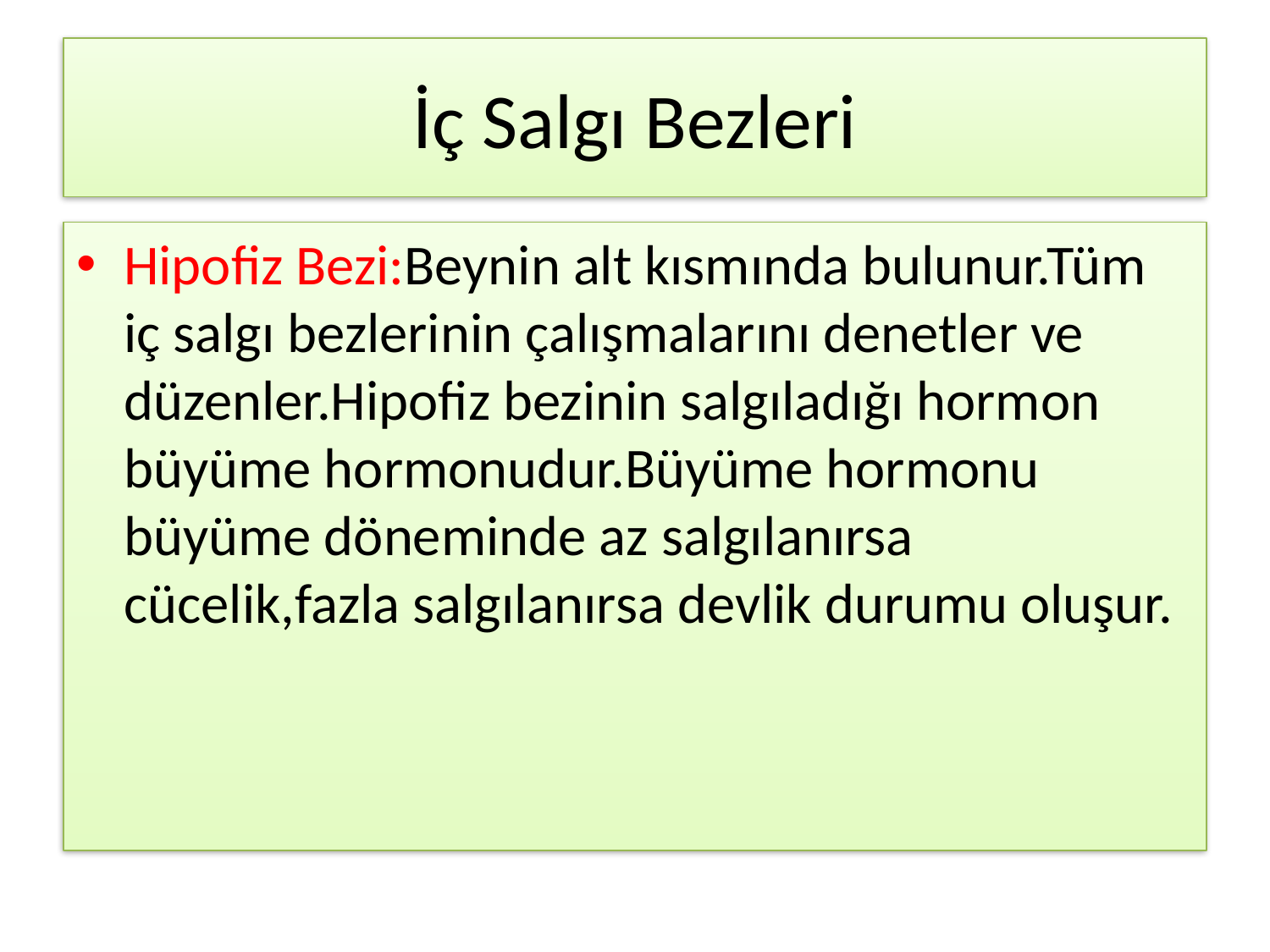

# İç Salgı Bezleri
Hipofiz Bezi:Beynin alt kısmında bulunur.Tüm iç salgı bezlerinin çalışmalarını denetler ve düzenler.Hipofiz bezinin salgıladığı hormon büyüme hormonudur.Büyüme hormonu büyüme döneminde az salgılanırsa cücelik,fazla salgılanırsa devlik durumu oluşur.